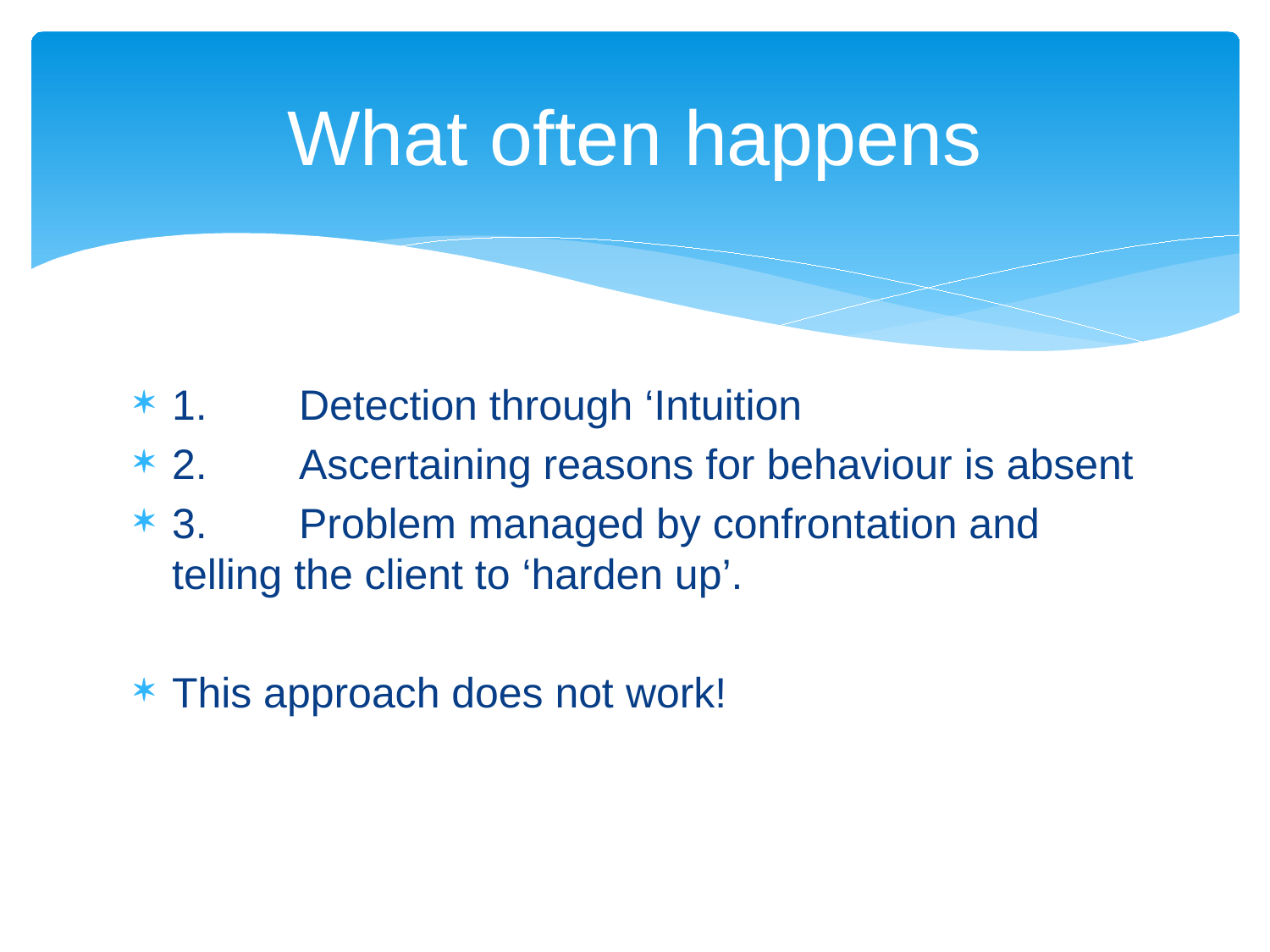

# What often happens
1.	Detection through ‘Intuition
2. 	Ascertaining reasons for behaviour is absent
3.	Problem managed by confrontation and telling the client to ‘harden up’.

This approach does not work!